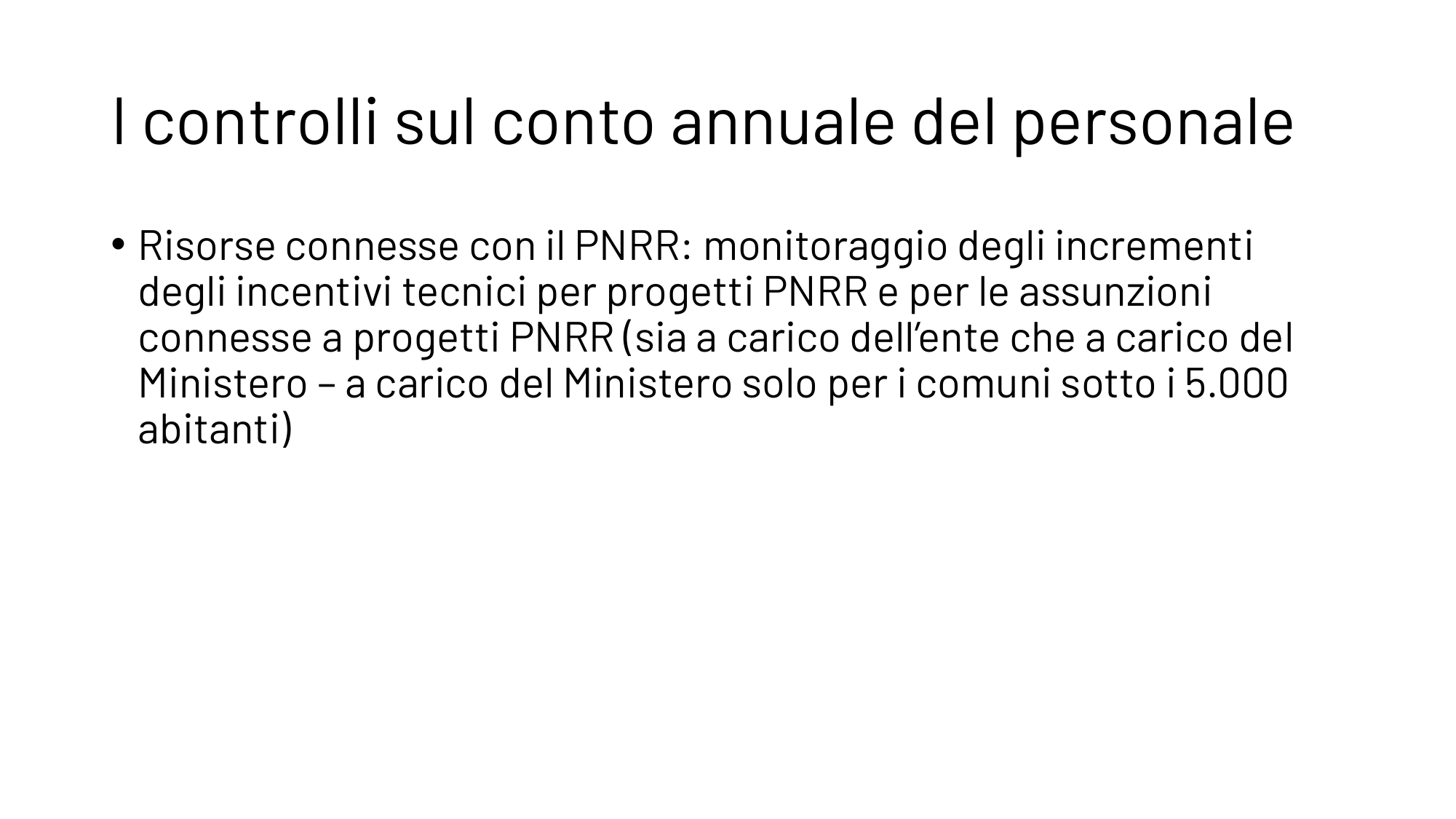

# I controlli sul conto annuale del personale
Risorse connesse con il PNRR: monitoraggio degli incrementi degli incentivi tecnici per progetti PNRR e per le assunzioni connesse a progetti PNRR (sia a carico dell’ente che a carico del Ministero – a carico del Ministero solo per i comuni sotto i 5.000 abitanti)